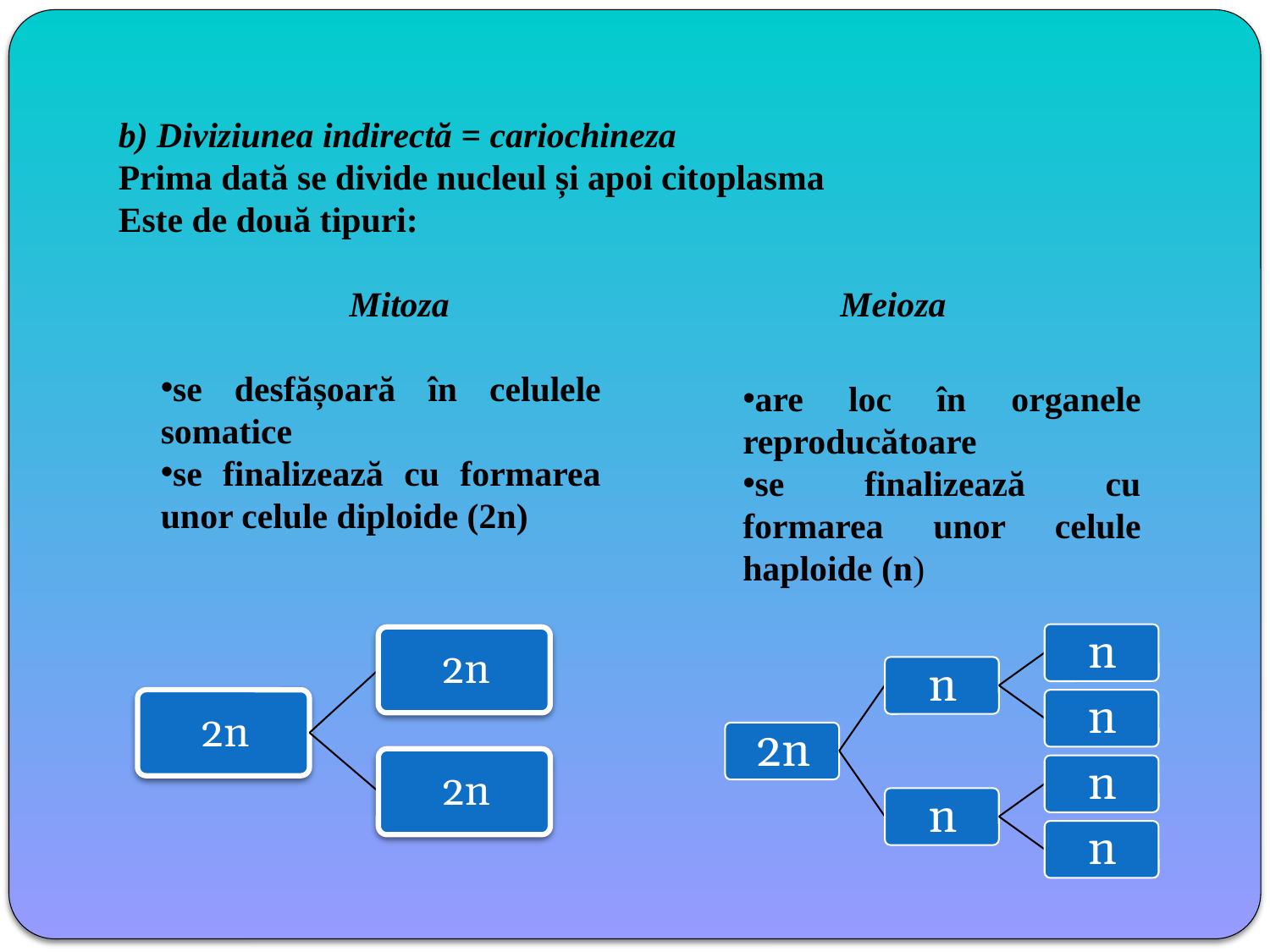

b) Diviziunea indirectă = cariochineza
Prima dată se divide nucleul și apoi citoplasma
Este de două tipuri:

                          Mitoza                                            Meioza
se desfășoară în celulele somatice
se finalizează cu formarea unor celule diploide (2n)

are loc în organele reproducătoare
se finalizează cu formarea unor celule haploide (n)

2n

2n

2n
2n

n

n

n

n

n

n